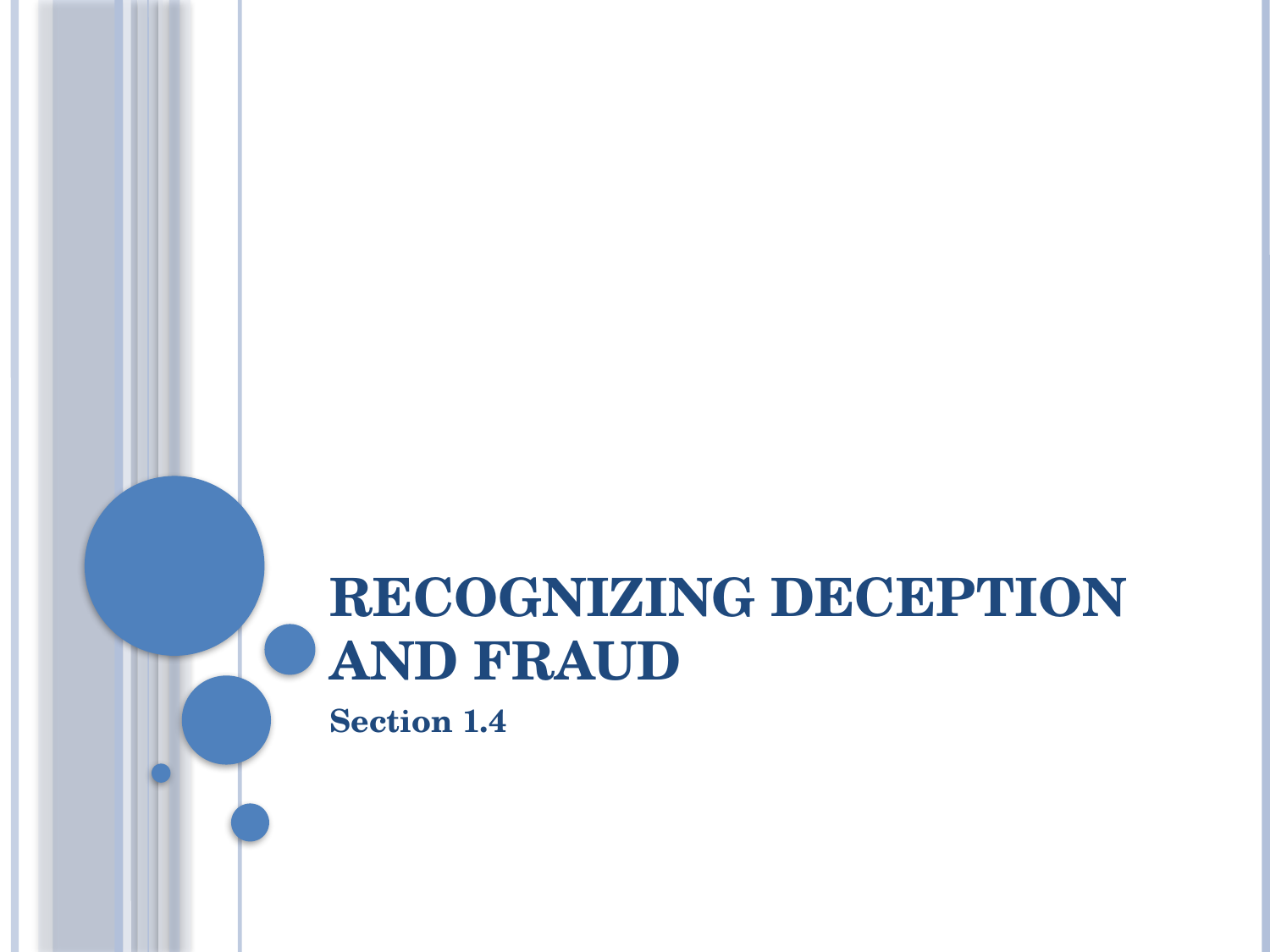

# Recognizing Deception and Fraud
Section 1.4